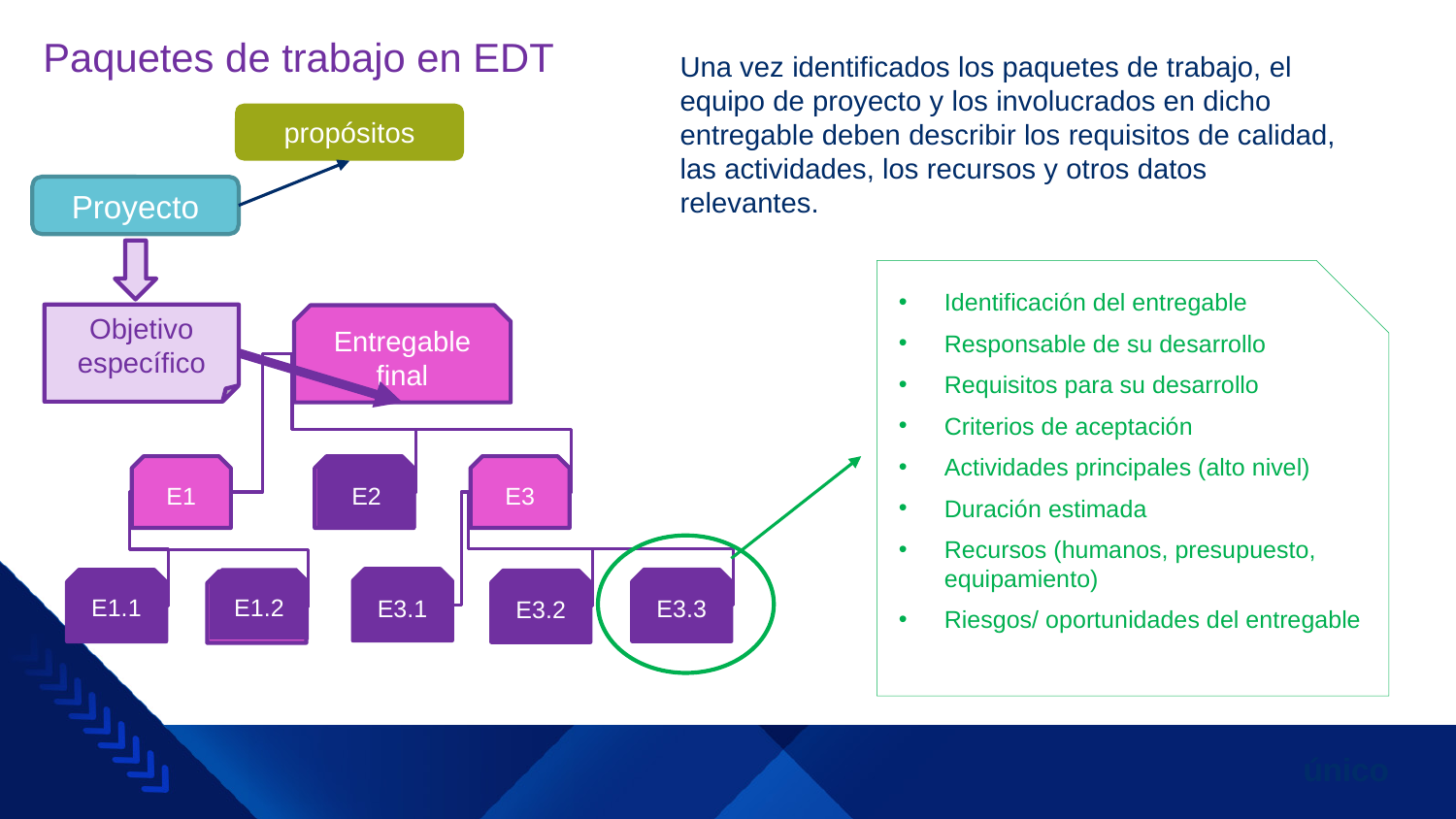

# Paquetes de trabajo en EDT
Una vez identificados los paquetes de trabajo, el equipo de proyecto y los involucrados en dicho entregable deben describir los requisitos de calidad, las actividades, los recursos y otros datos relevantes.
propósitos
Proyecto

Identificación del entregable
Responsable de su desarrollo
Requisitos para su desarrollo
Criterios de aceptación
Actividades principales (alto nivel)
Duración estimada
Recursos (humanos, presupuesto, equipamiento)
Riesgos/ oportunidades del entregable
Objetivo específico
Entregable final
E2
E1
E2
E3

E1.1
E1.2
E3.1
E3.1
E3.3
E3.3
E1.1
E3.2
E3.2
E1.2
único
único